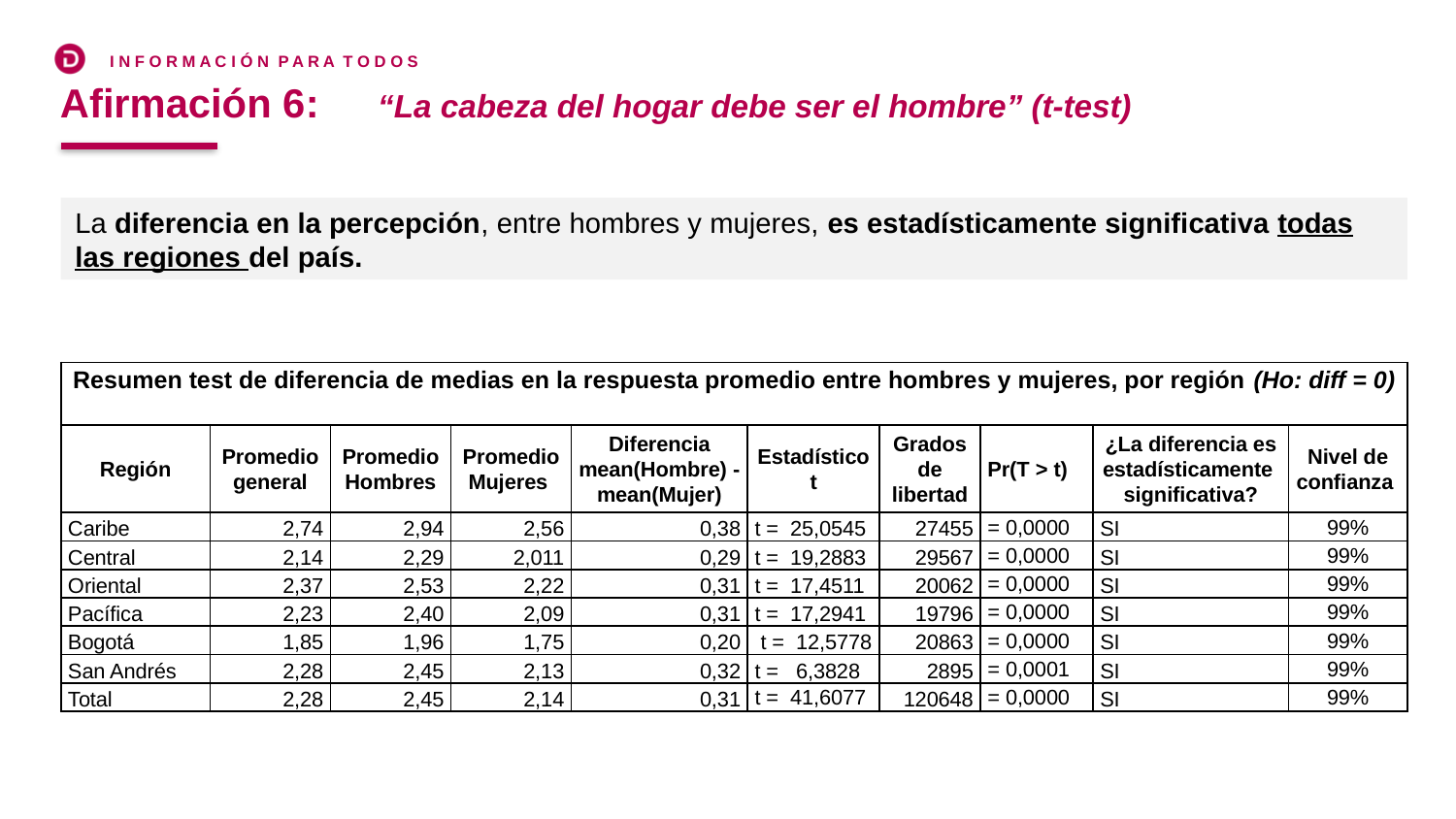

Afirmación 6: 	 “La cabeza del hogar debe ser el hombre” (t-test)
La diferencia en la percepción, entre hombres y mujeres, es estadísticamente significativa todas las regiones del país.
| Resumen test de diferencia de medias en la respuesta promedio entre hombres y mujeres, por región (Ho: diff = 0) |  |  |  |  |  |  |  |  |  |
| --- | --- | --- | --- | --- | --- | --- | --- | --- | --- |
| Región | Promedio general | Promedio Hombres | Promedio Mujeres | Diferencia mean(Hombre) - mean(Mujer) | Estadístico t | Grados de libertad | Pr(T > t) | ¿La diferencia es estadísticamente significativa? | Nivel de confianza |
| Caribe | 2,74 | 2,94 | 2,56 | 0,38 | t = 25,0545 | 27455 | = 0,0000 | SI | 99% |
| Central | 2,14 | 2,29 | 2,011 | 0,29 | t = 19,2883 | 29567 | = 0,0000 | SI | 99% |
| Oriental | 2,37 | 2,53 | 2,22 | 0,31 | t = 17,4511 | 20062 | = 0,0000 | SI | 99% |
| Pacífica | 2,23 | 2,40 | 2,09 | 0,31 | t = 17,2941 | 19796 | = 0,0000 | SI | 99% |
| Bogotá | 1,85 | 1,96 | 1,75 | 0,20 | t = 12,5778 | 20863 | = 0,0000 | SI | 99% |
| San Andrés | 2,28 | 2,45 | 2,13 | 0,32 | t = 6,3828 | 2895 | = 0,0001 | SI | 99% |
| Total | 2,28 | 2,45 | 2,14 | 0,31 | t = 41,6077 | 120648 | = 0,0000 | SI | 99% |